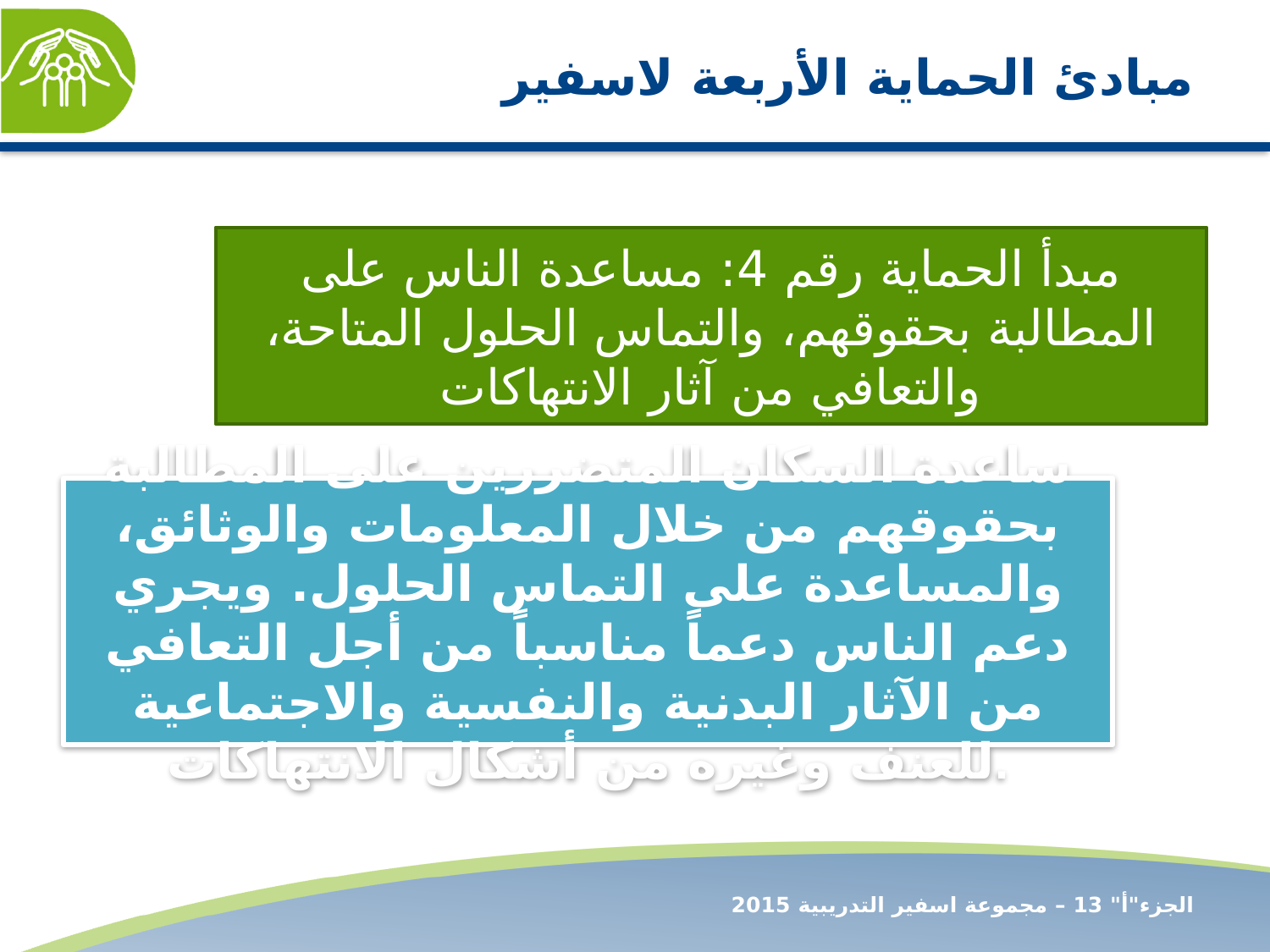

# مبادئ الحماية الأربعة لاسفير
مبدأ الحماية رقم 4: مساعدة الناس على المطالبة بحقوقهم، والتماس الحلول المتاحة، والتعافي من آثار الانتهاكات
ساعدة السكان المتضررين على المطالبة بحقوقهم من خلال المعلومات والوثائق، والمساعدة على التماس الحلول. ويجري دعم الناس دعماً مناسباً من أجل التعافي من الآثار البدنية والنفسية والاجتماعية للعنف وغيره من أشكال الانتهاكات.
الجزء"أ" 13 – مجموعة اسفير التدريبية 2015